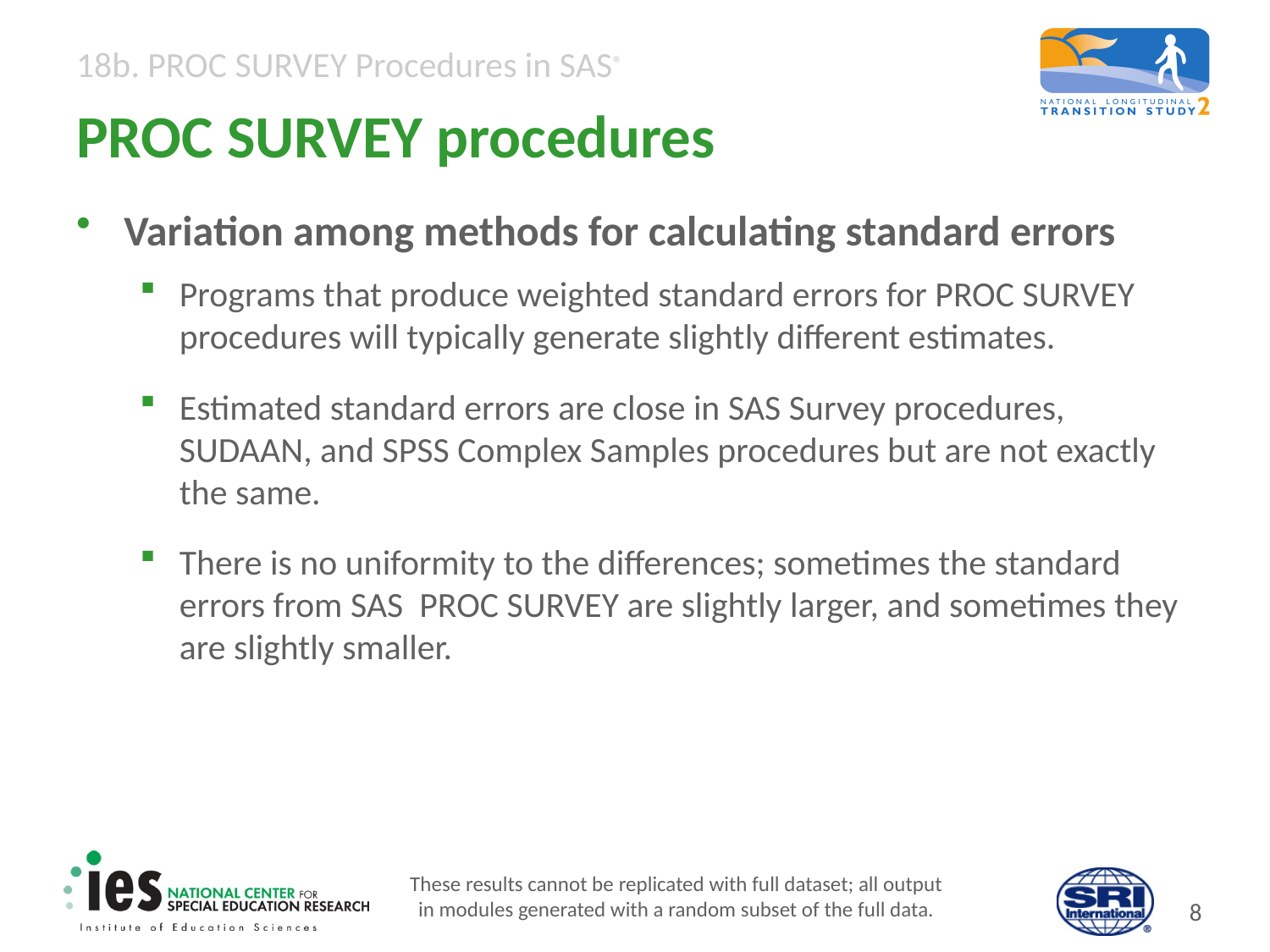

# PROC SURVEY procedures
Variation among methods for calculating standard errors
Programs that produce weighted standard errors for PROC SURVEY procedures will typically generate slightly different estimates.
Estimated standard errors are close in SAS Survey procedures, SUDAAN, and SPSS Complex Samples procedures but are not exactly the same.
There is no uniformity to the differences; sometimes the standard errors from SAS  PROC SURVEY are slightly larger, and sometimes they are slightly smaller.
These results cannot be replicated with full dataset; all output
in modules generated with a random subset of the full data.
8